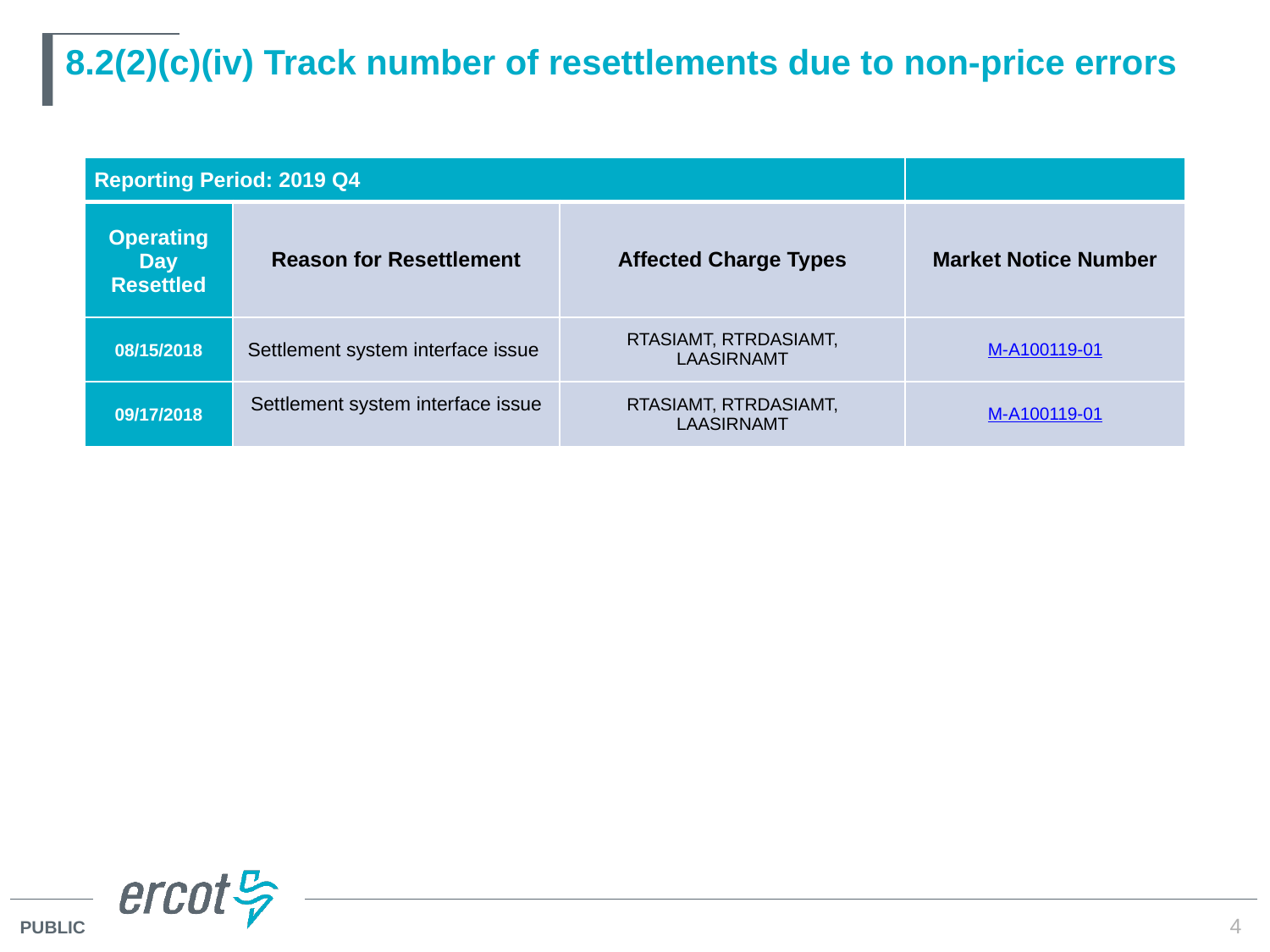

# 8.2(2)(c)(iv) Track number of resettlements due to non-price errors
| Reporting Period: 2019 Q4 |  |  |  |
| --- | --- | --- | --- |
| Operating Day Resettled | Reason for Resettlement | Affected Charge Types | Market Notice Number |
| 08/15/2018 | Settlement system interface issue | RTASIAMT, RTRDASIAMT, LAASIRNAMT | M-A100119-01 |
| 09/17/2018 | Settlement system interface issue | RTASIAMT, RTRDASIAMT, LAASIRNAMT | M-A100119-01 |
4